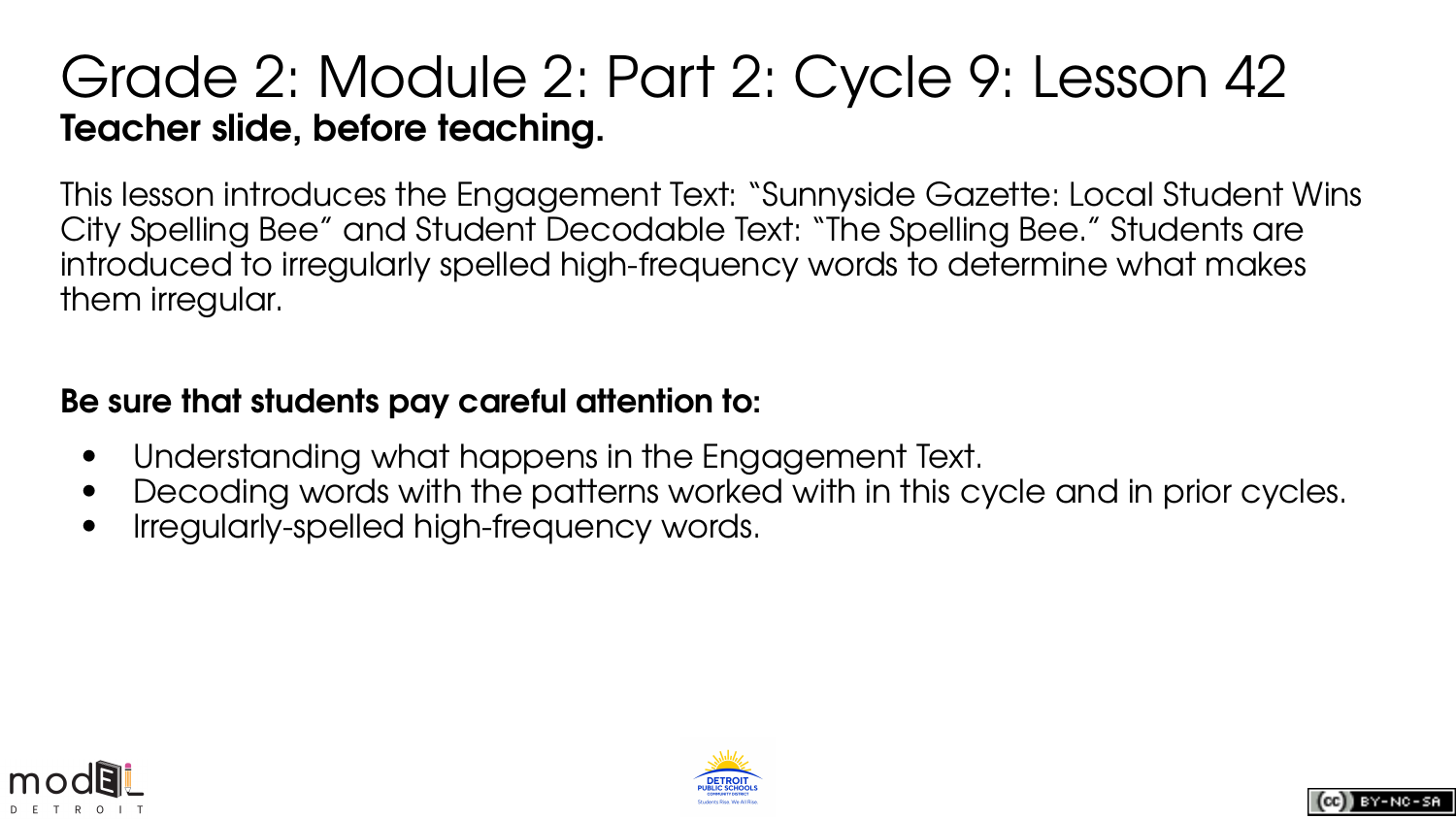

# Grade 2: Module 2: Part 2: Cycle 9: Lesson 42
Teacher slide, before teaching.
This lesson introduces the Engagement Text: “Sunnyside Gazette: Local Student Wins City Spelling Bee” and Student Decodable Text: “The Spelling Bee.” Students are introduced to irregularly spelled high-frequency words to determine what makes them irregular.

Be sure that students pay careful attention to:
Understanding what happens in the Engagement Text.
Decoding words with the patterns worked with in this cycle and in prior cycles.
Irregularly-spelled high-frequency words.